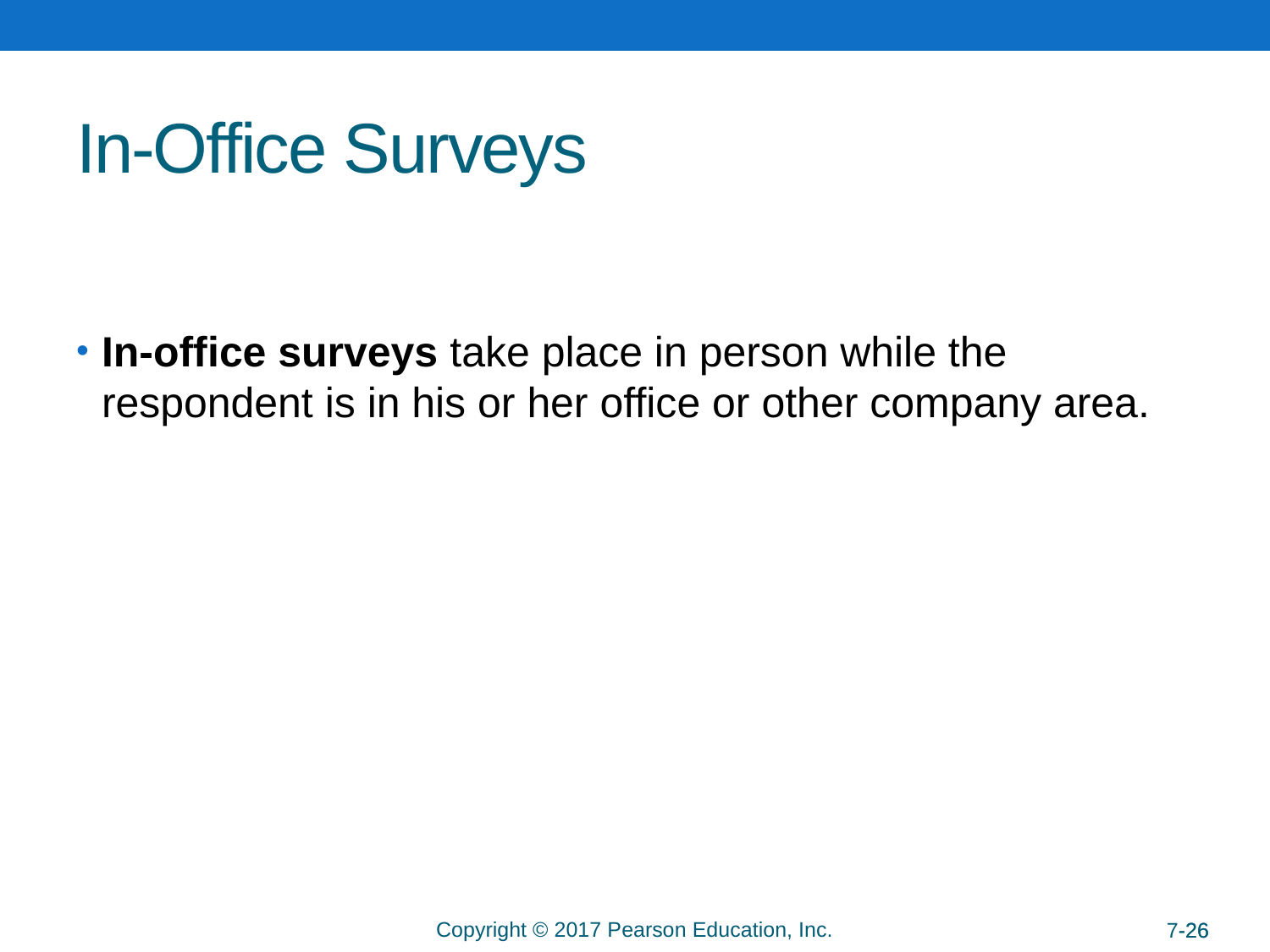

# In-Office Surveys
In-office surveys take place in person while the respondent is in his or her office or other company area.
9-